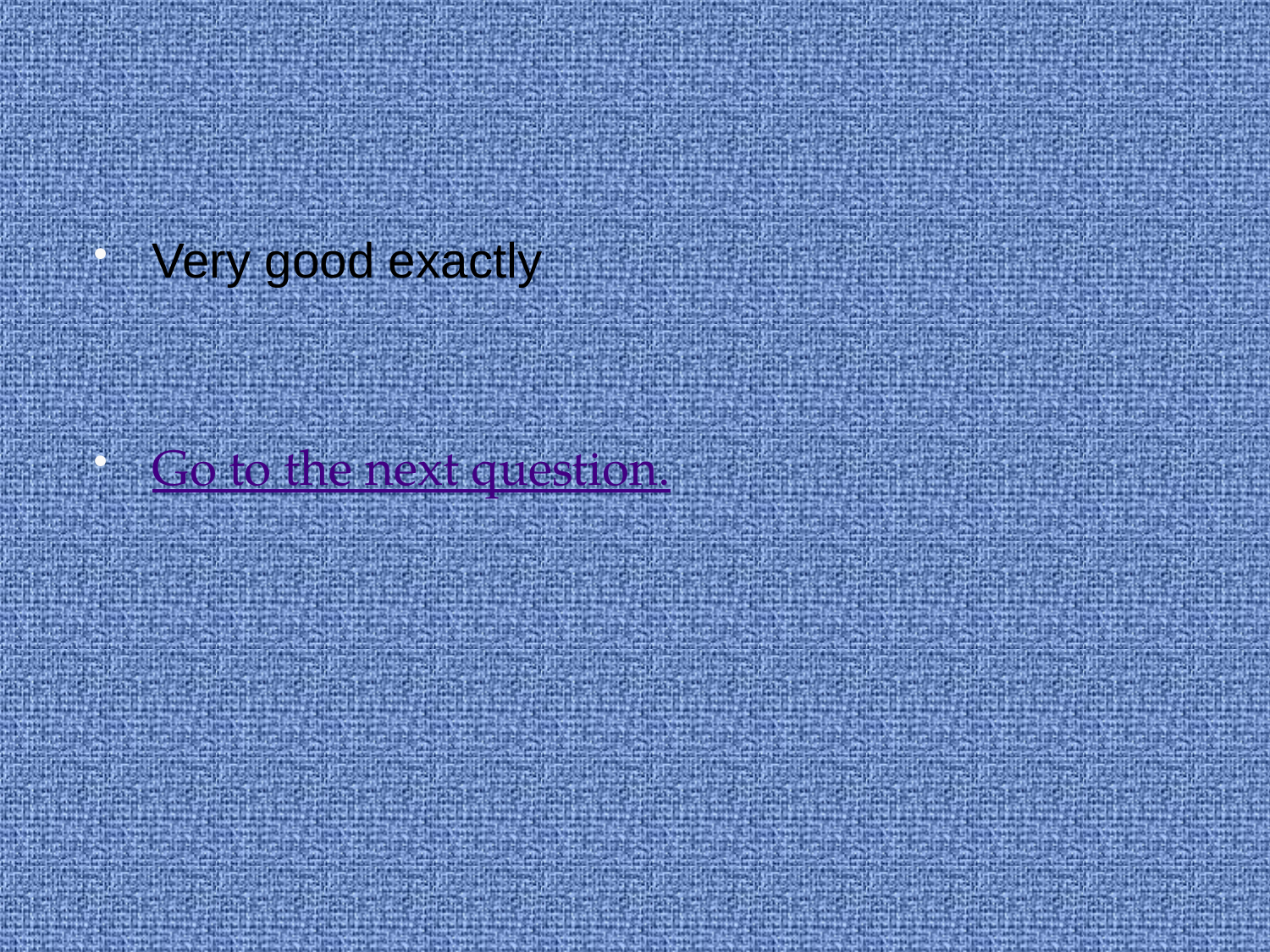

Very good exactly

Go to the next question.